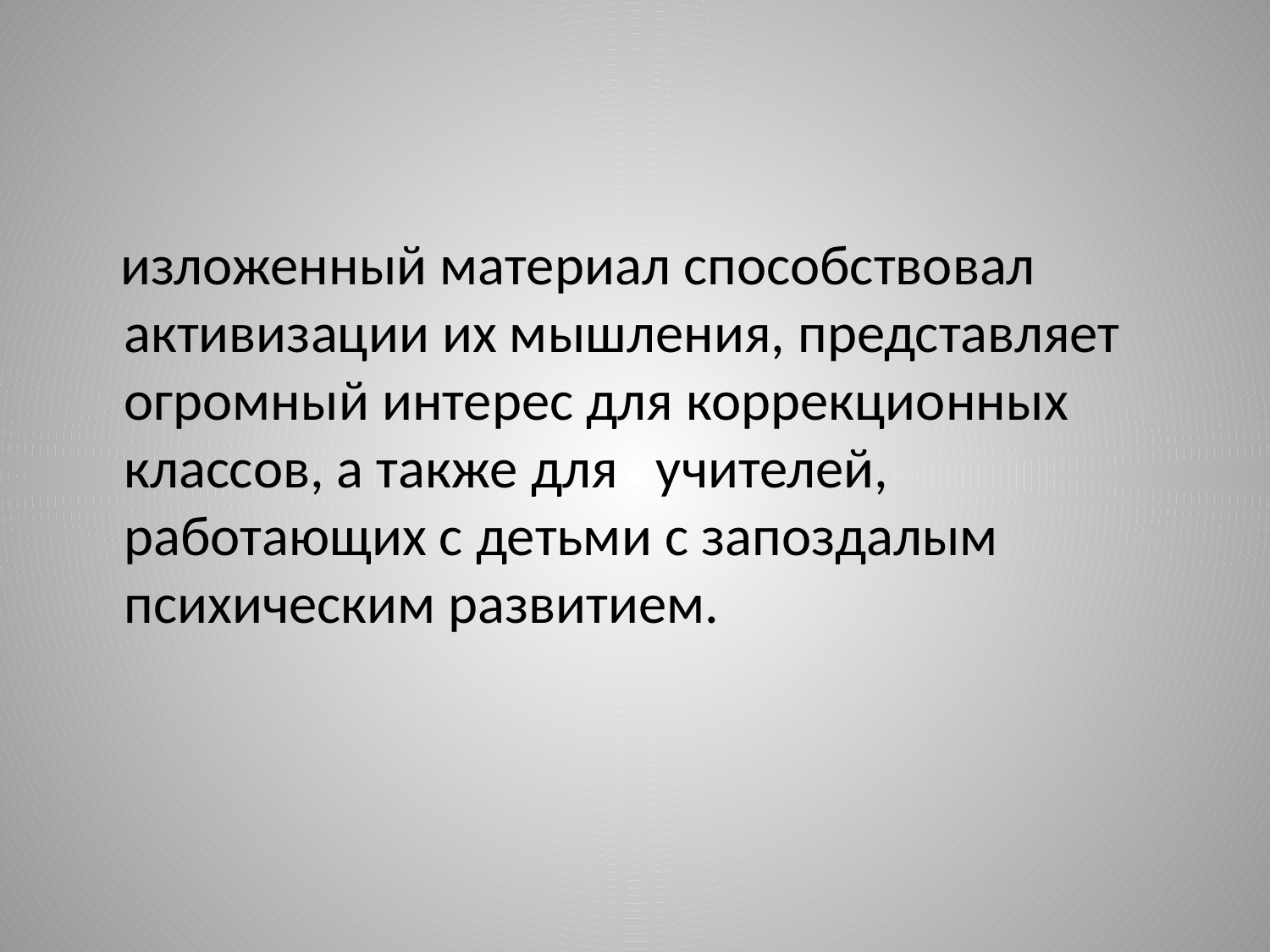

изложенный материал способствовал активизации их мышления, представляет огромный интерес для коррекционных классов, а также для   учителей, работающих с детьми с запоздалым психическим развитием.